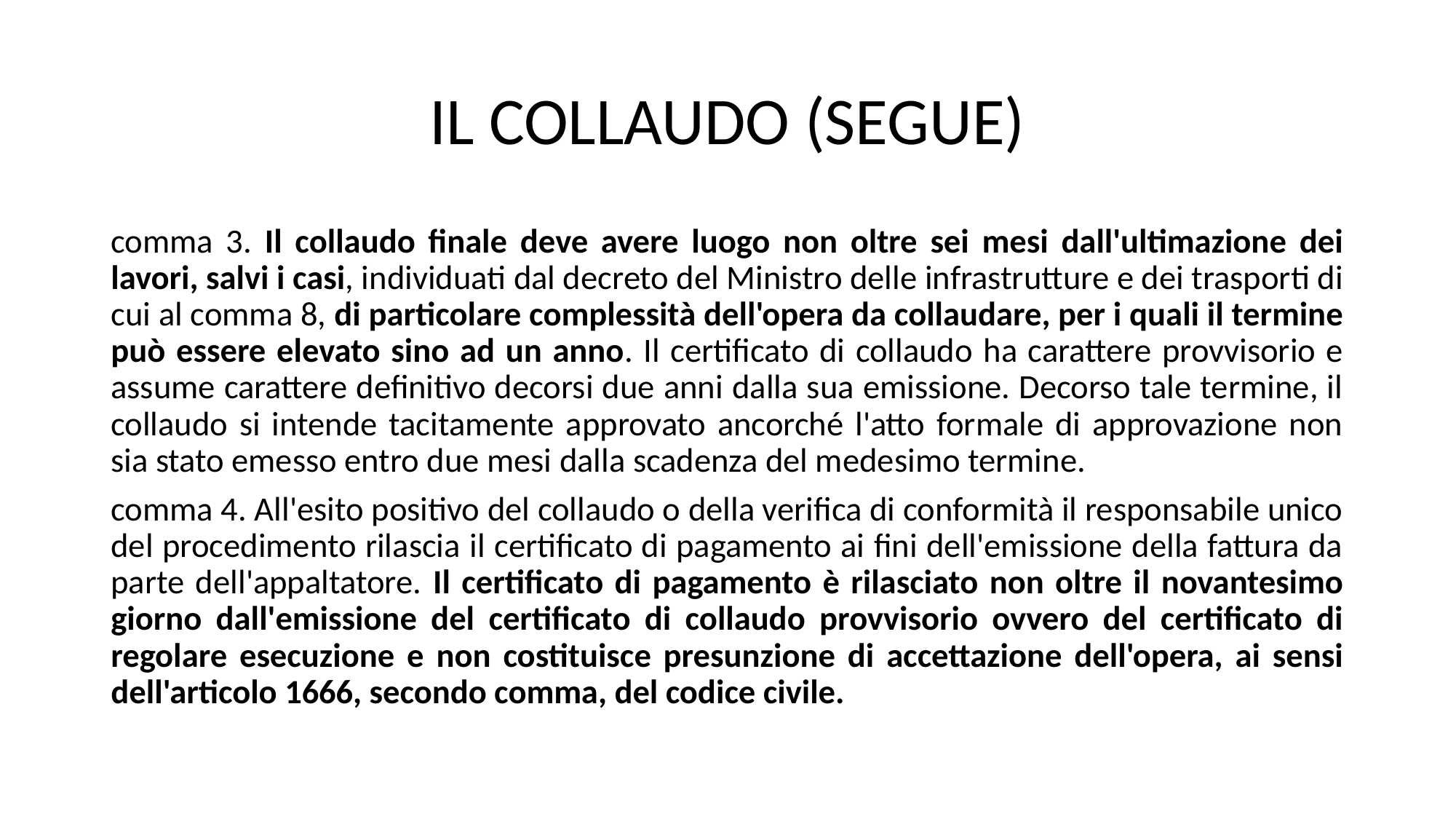

# IL COLLAUDO (SEGUE)
comma 3. Il collaudo finale deve avere luogo non oltre sei mesi dall'ultimazione dei lavori, salvi i casi, individuati dal decreto del Ministro delle infrastrutture e dei trasporti di cui al comma 8, di particolare complessità dell'opera da collaudare, per i quali il termine può essere elevato sino ad un anno. Il certificato di collaudo ha carattere provvisorio e assume carattere definitivo decorsi due anni dalla sua emissione. Decorso tale termine, il collaudo si intende tacitamente approvato ancorché l'atto formale di approvazione non sia stato emesso entro due mesi dalla scadenza del medesimo termine.
comma 4. All'esito positivo del collaudo o della verifica di conformità il responsabile unico del procedimento rilascia il certificato di pagamento ai fini dell'emissione della fattura da parte dell'appaltatore. Il certificato di pagamento è rilasciato non oltre il novantesimo giorno dall'emissione del certificato di collaudo provvisorio ovvero del certificato di regolare esecuzione e non costituisce presunzione di accettazione dell'opera, ai sensi dell'articolo 1666, secondo comma, del codice civile.